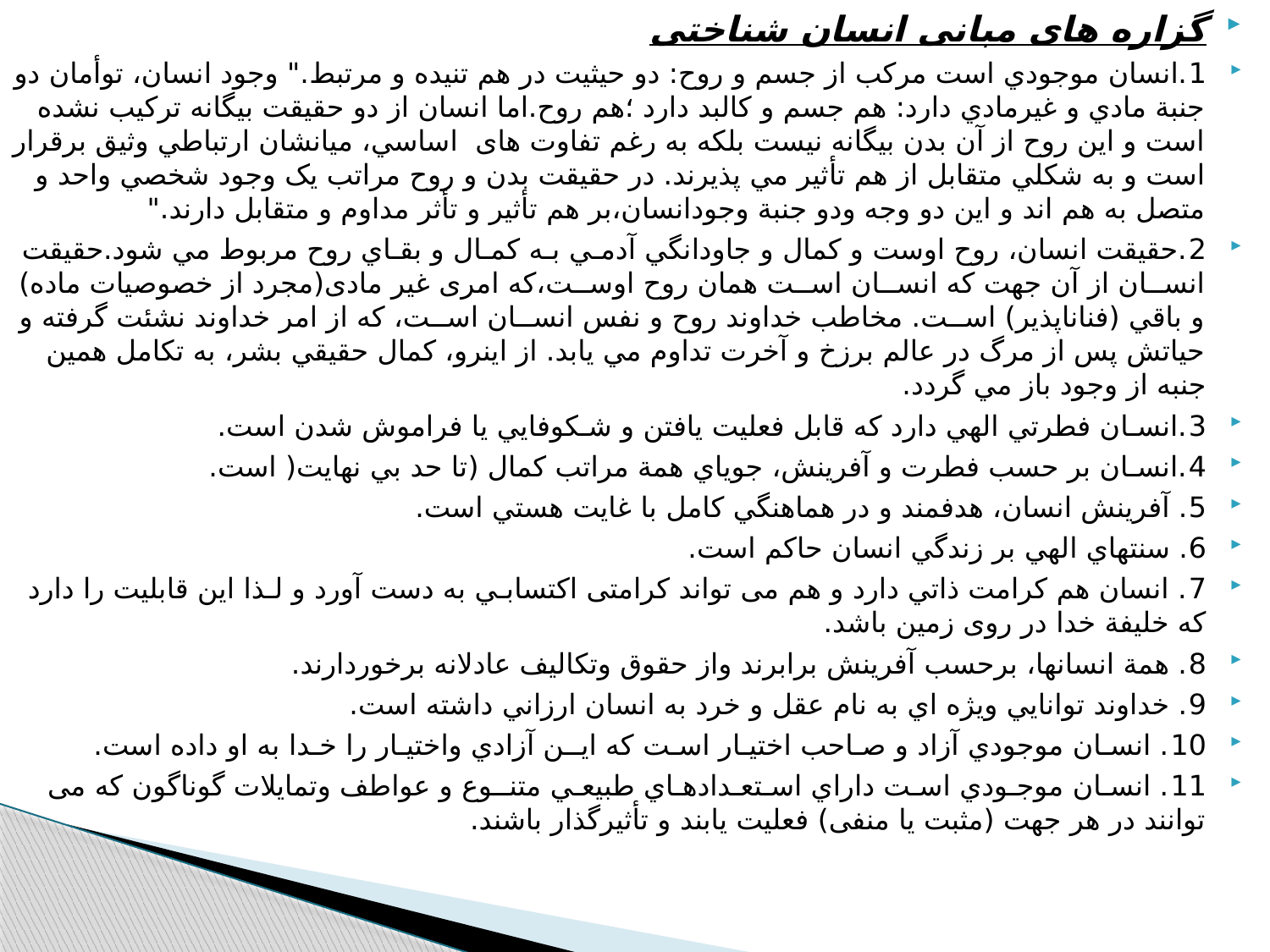

گزاره های مبانی انسان شناختی
1.انسان موجودي است مرکب از جسم و روح: دو حيثيت در هم تنيده و مرتبط." وجود انسان، توأمان دو جنبة مادي و غيرمادي دارد: هم جسم و كالبد دارد ؛هم روح.اما انسان از دو حقيقت بيگانه تركيب نشده است و اين روح از آن بدن بيگانه نيست بلکه به رغم تفاوت های  اساسي، ميانشان ارتباطي وثيق برقرار است و به شكلي متقابل از هم تأثير مي پذيرند. در حقيقت بدن و روح مراتب يک وجود شخصي واحد و متصل به هم اند و اين دو وجه ودو جنبة وجودانسان،بر هم تأثیر و تأثر مداوم و متقابل دارند."
2.حقيقت انسان، روح اوست و كمال و جاودانگي آدمـي بـه كمـال و بقـاي روح مربوط مي شود.حقيقت انســان از آن جهت كه انســان اســت همان روح اوســت،که امری غیر مادی(مجرد از خصوصيات ماده) و باقي (فناناپذير) اســت. مخاطب خداوند روح و نفس انســان اســت، كه از امر خداوند نشئت گرفته و حياتش پس از مرگ در عالم برزخ و آخرت تداوم مي يابد. از اينرو، كمال حقيقي بشر، به تكامل همين جنبه از وجود باز مي گردد.
3.انسـان فطرتي الهي دارد كه قابل فعليت يافتن و شـكوفايي يا فراموش شدن است.
4.انسـان بر حسب فطرت و آفرينش، جوياي همة مراتب كمال (تا حد بي نهايت( است.
5. آفرينش انسان، هدفمند و در هماهنگي كامل با غايت هستي است.
6. سنتهاي الهي بر زندگي انسان حاكم است.
7. انسان هم كرامت ذاتي دارد و هم می تواند كرامتی اكتسابـي به دست آورد و لـذا اين قابليت را دارد که خليفة خدا در روی زمين باشد.
8. همة انسانها، برحسب آفرينش برابرند واز حقوق وتكاليف عادلانه برخوردارند.
9. خداوند توانايي ويژه اي به نام عقل و خرد به انسان ارزاني داشته است.
10. انسـان موجودي آزاد و صـاحب اختيـار اسـت که ايــن آزادي واختيـار را خـدا به او داده است.
11. انسـان موجـودي اسـت داراي اسـتعـدادهـاي طبيعـي متنــوع و عواطف وتمايلات گوناگون که می توانند در هر جهت (مثبت يا منفی) فعليت يابند و تأثيرگذار باشند.